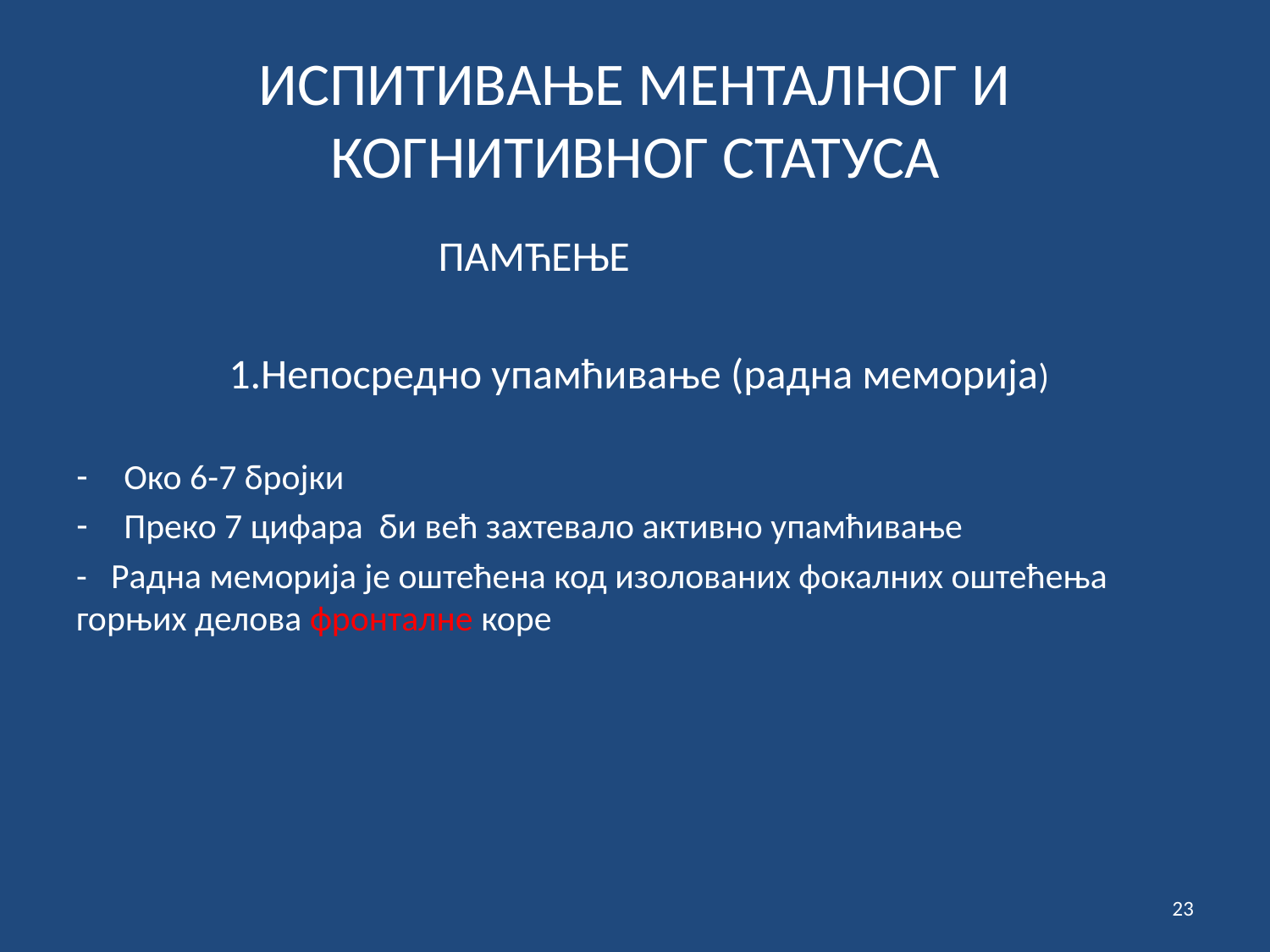

# ИСПИТИВАЊЕ МЕНТАЛНОГ И КОГНИТИВНОГ СТАТУСА
                                      ПАМЋЕЊЕ

                   1.Непосредно упамћивање (радна меморија)

Око 6-7 бројки
Преко 7 цифара  би већ захтевало активно упамћивање
-   Радна меморија је оштећена код изолованих фокалних оштећења горњих делова фронталне коре
23